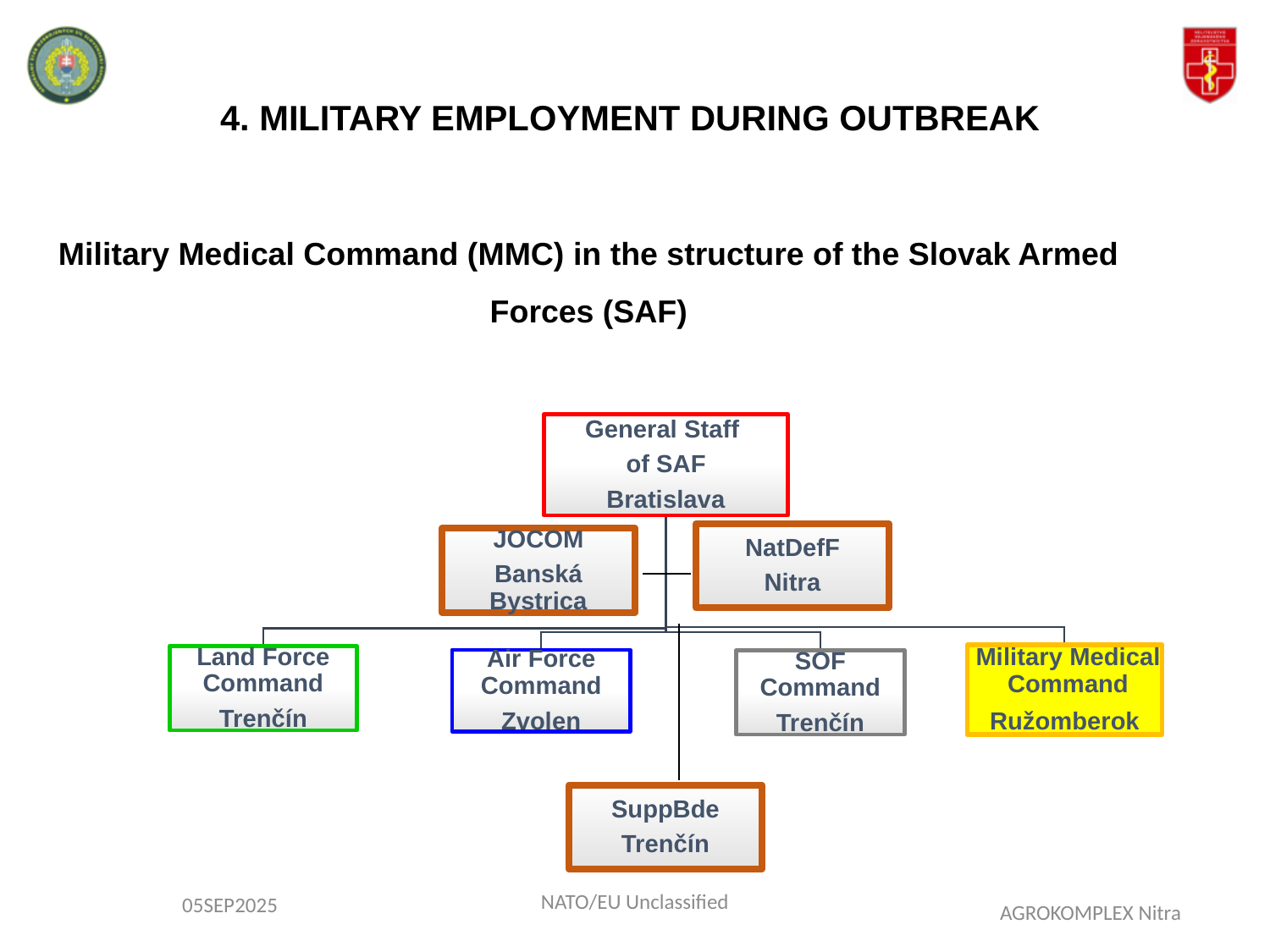

4. MILITARY EMPLOYMENT DURING OUTBREAK

Military Medical Command (MMC) in the structure of the Slovak Armed Forces (SAF)
General Staff
of SAF
Bratislava
 Military Medical  Command
Ružomberok
SOF Command
Trenčín
Air Force Command
Zvolen
Land Force Command
Trenčín
JOCOM
Banská Bystrica
NatDefF
Nitra
SuppBde
Trenčín
NATO/EU Unclassified
05SEP2025
AGROKOMPLEX Nitra